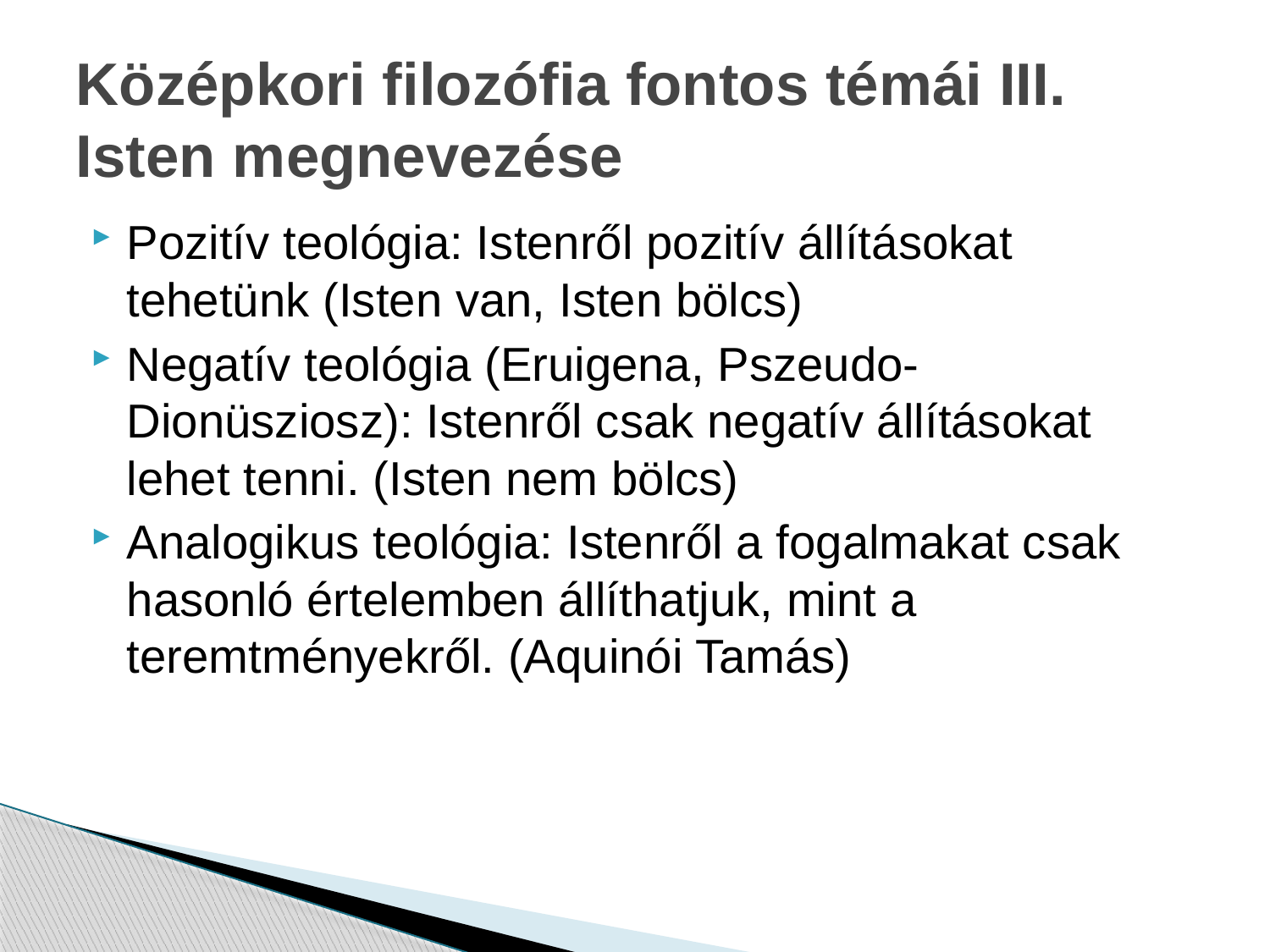

# Középkori filozófia fontos témái III. Isten megnevezése
Pozitív teológia: Istenről pozitív állításokat tehetünk (Isten van, Isten bölcs)
Negatív teológia (Eruigena, Pszeudo-Dionüsziosz): Istenről csak negatív állításokat lehet tenni. (Isten nem bölcs)
Analogikus teológia: Istenről a fogalmakat csak hasonló értelemben állíthatjuk, mint a teremtményekről. (Aquinói Tamás)